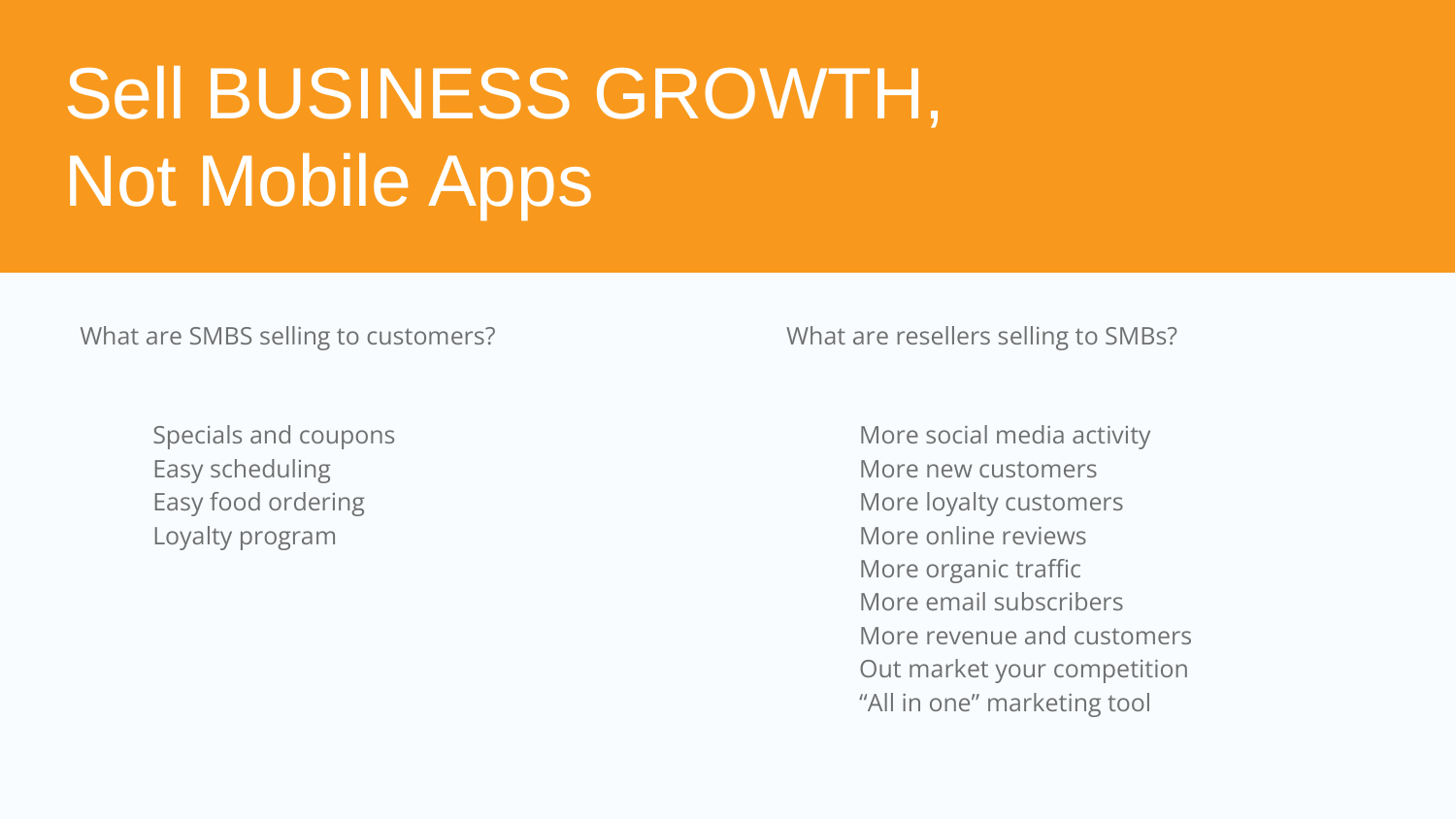

# Sell BUSINESS GROWTH, Not Mobile Apps
What are SMBS selling to customers?
Specials and coupons
Easy scheduling
Easy food ordering
Loyalty program
What are resellers selling to SMBs?
More social media activity
More new customers
More loyalty customers
More online reviews
More organic traffic
More email subscribers
More revenue and customers
Out market your competition
“All in one” marketing tool